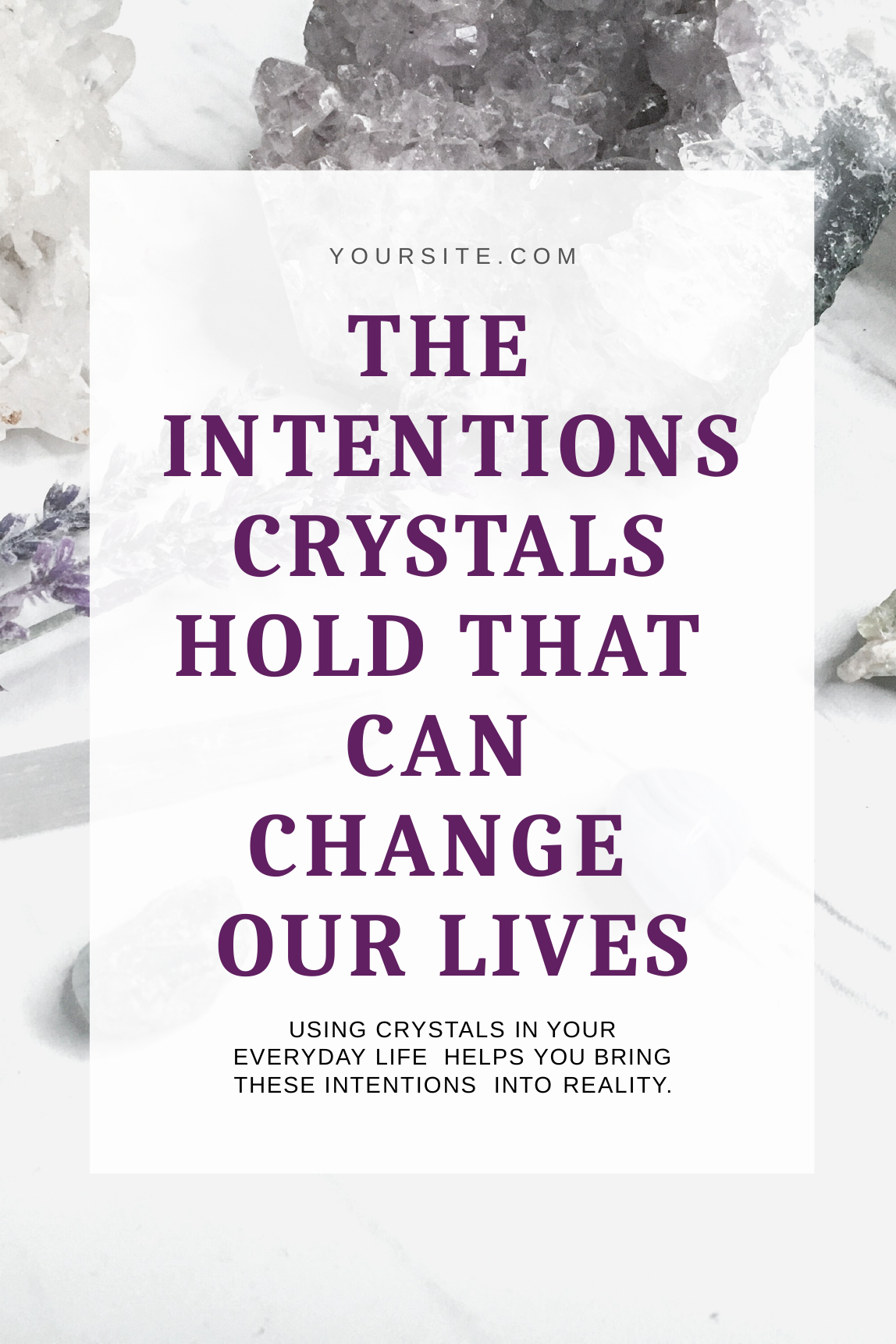

Y O U R S I T E . C O M

THE  INTENTIONS  CRYSTALS  HOLD THAT  CAN  CHANGE  OUR LIVES
USING CRYSTALS IN YOUR EVERYDAY LIFE  HELPS YOU BRING THESE INTENTIONS  INTO REALITY.